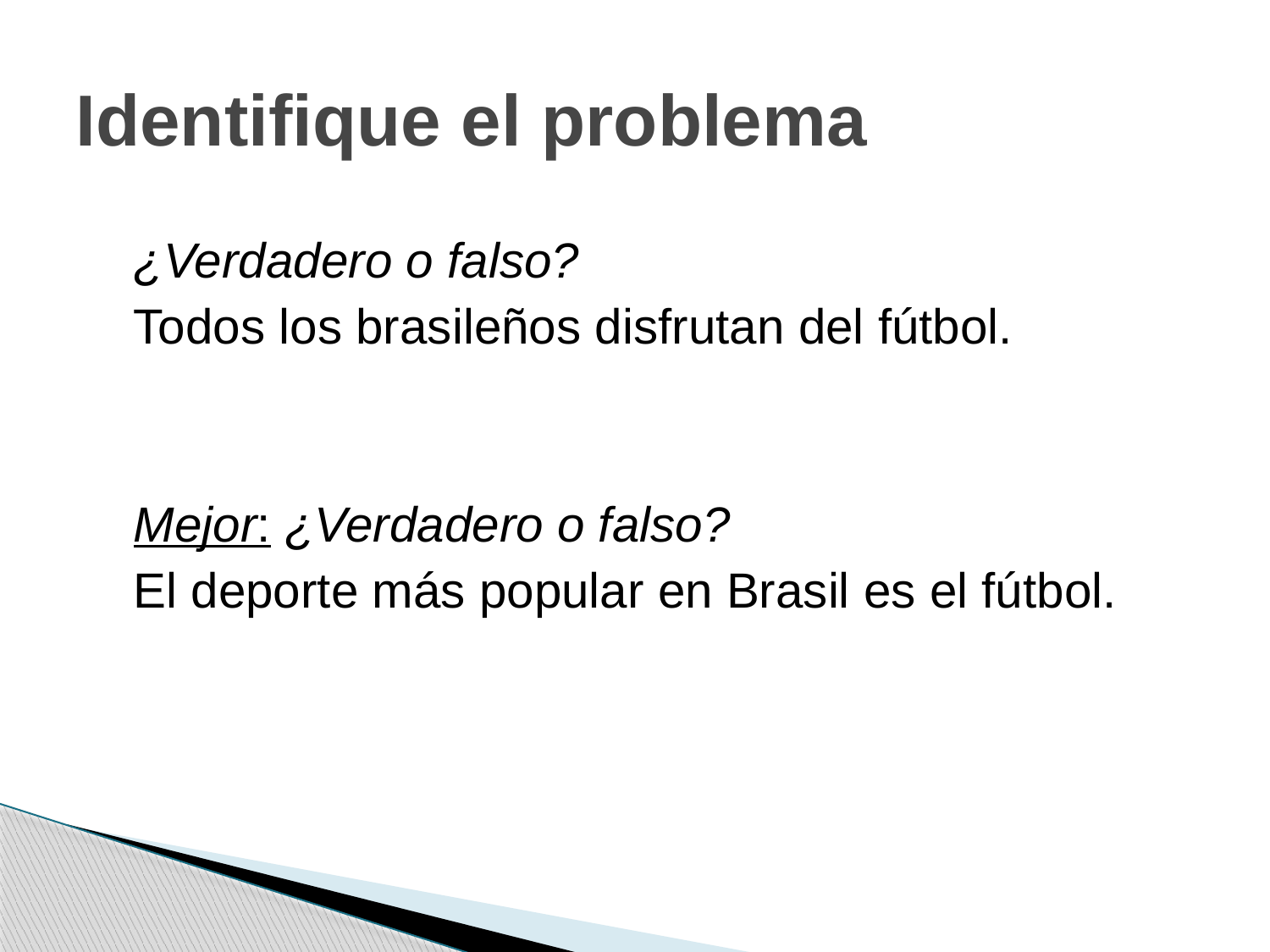

# Identifique el problema
¿Verdadero o falso?
Todos los brasileños disfrutan del fútbol.

Mejor: ¿Verdadero o falso?
El deporte más popular en Brasil es el fútbol.